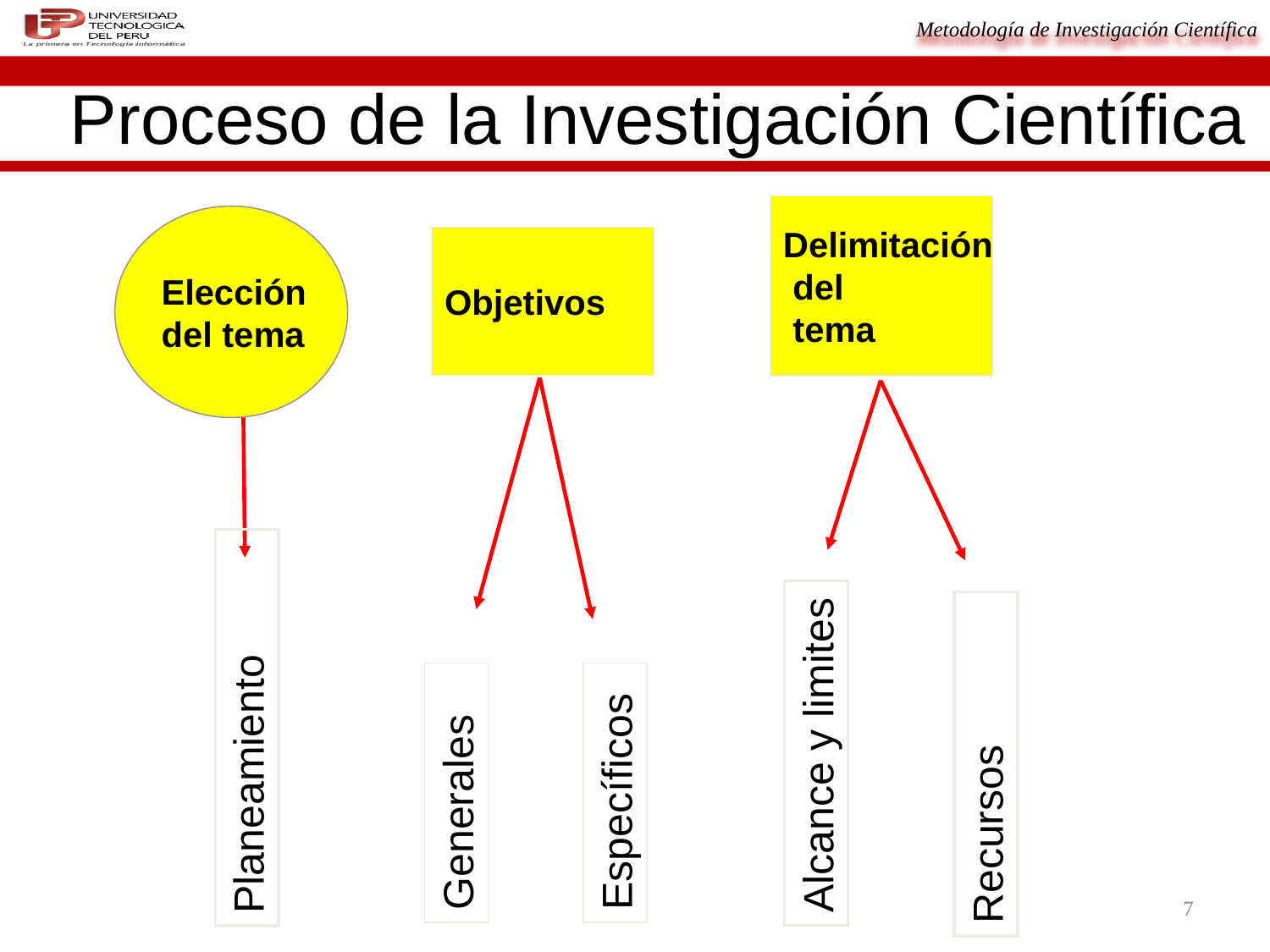

Proceso de la Investigación Científica
Delimitación
 del
 tema
Elección
del tema
Objetivos

Generales
Específicos

Alcance y limites
Recursos

Planeamiento

7